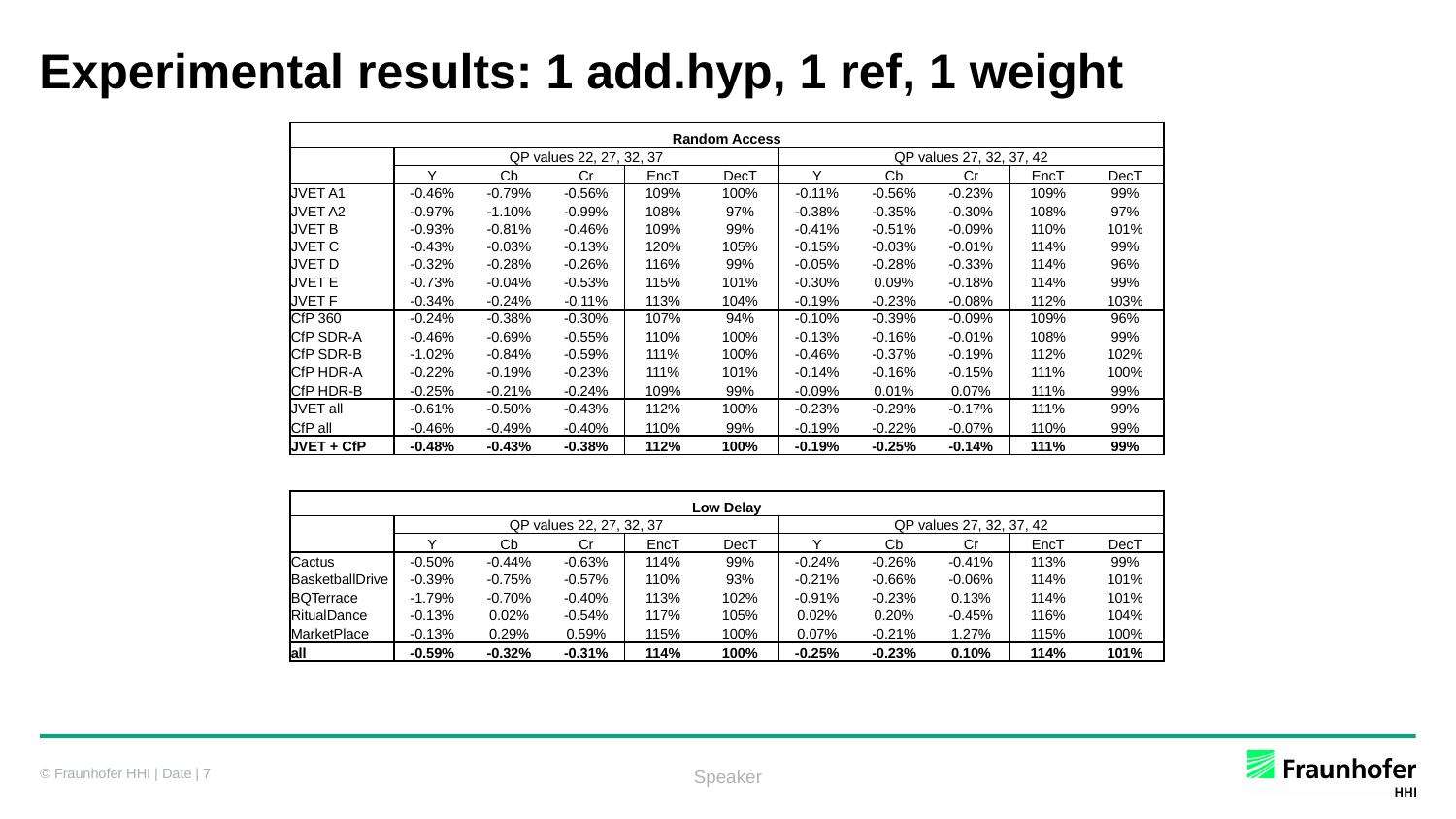

# Experimental results: 1 add.hyp, 1 ref, 1 weight
| Random Access |  |  |  |  |  |  |  |  |  |  |
| --- | --- | --- | --- | --- | --- | --- | --- | --- | --- | --- |
|  | QP values 22, 27, 32, 37 |  |  |  |  | QP values 27, 32, 37, 42 |  |  |  |  |
|  | Y | Cb | Cr | EncT | DecT | Y | Cb | Cr | EncT | DecT |
| JVET A1 | -0.46% | -0.79% | -0.56% | 109% | 100% | -0.11% | -0.56% | -0.23% | 109% | 99% |
| JVET A2 | -0.97% | -1.10% | -0.99% | 108% | 97% | -0.38% | -0.35% | -0.30% | 108% | 97% |
| JVET B | -0.93% | -0.81% | -0.46% | 109% | 99% | -0.41% | -0.51% | -0.09% | 110% | 101% |
| JVET C | -0.43% | -0.03% | -0.13% | 120% | 105% | -0.15% | -0.03% | -0.01% | 114% | 99% |
| JVET D | -0.32% | -0.28% | -0.26% | 116% | 99% | -0.05% | -0.28% | -0.33% | 114% | 96% |
| JVET E | -0.73% | -0.04% | -0.53% | 115% | 101% | -0.30% | 0.09% | -0.18% | 114% | 99% |
| JVET F | -0.34% | -0.24% | -0.11% | 113% | 104% | -0.19% | -0.23% | -0.08% | 112% | 103% |
| CfP 360 | -0.24% | -0.38% | -0.30% | 107% | 94% | -0.10% | -0.39% | -0.09% | 109% | 96% |
| CfP SDR-A | -0.46% | -0.69% | -0.55% | 110% | 100% | -0.13% | -0.16% | -0.01% | 108% | 99% |
| CfP SDR-B | -1.02% | -0.84% | -0.59% | 111% | 100% | -0.46% | -0.37% | -0.19% | 112% | 102% |
| CfP HDR-A | -0.22% | -0.19% | -0.23% | 111% | 101% | -0.14% | -0.16% | -0.15% | 111% | 100% |
| CfP HDR-B | -0.25% | -0.21% | -0.24% | 109% | 99% | -0.09% | 0.01% | 0.07% | 111% | 99% |
| JVET all | -0.61% | -0.50% | -0.43% | 112% | 100% | -0.23% | -0.29% | -0.17% | 111% | 99% |
| CfP all | -0.46% | -0.49% | -0.40% | 110% | 99% | -0.19% | -0.22% | -0.07% | 110% | 99% |
| JVET + CfP | -0.48% | -0.43% | -0.38% | 112% | 100% | -0.19% | -0.25% | -0.14% | 111% | 99% |
|  |  |  |  |  |  |  |  |  |  |  |
|  |  |  |  |  |  |  |  |  |  |  |
| Low Delay |  |  |  |  |  |  |  |  |  |  |
|  | QP values 22, 27, 32, 37 |  |  |  |  | QP values 27, 32, 37, 42 |  |  |  |  |
|  | Y | Cb | Cr | EncT | DecT | Y | Cb | Cr | EncT | DecT |
| Cactus | -0.50% | -0.44% | -0.63% | 114% | 99% | -0.24% | -0.26% | -0.41% | 113% | 99% |
| BasketballDrive | -0.39% | -0.75% | -0.57% | 110% | 93% | -0.21% | -0.66% | -0.06% | 114% | 101% |
| BQTerrace | -1.79% | -0.70% | -0.40% | 113% | 102% | -0.91% | -0.23% | 0.13% | 114% | 101% |
| RitualDance | -0.13% | 0.02% | -0.54% | 117% | 105% | 0.02% | 0.20% | -0.45% | 116% | 104% |
| MarketPlace | -0.13% | 0.29% | 0.59% | 115% | 100% | 0.07% | -0.21% | 1.27% | 115% | 100% |
| all | -0.59% | -0.32% | -0.31% | 114% | 100% | -0.25% | -0.23% | 0.10% | 114% | 101% |
Speaker